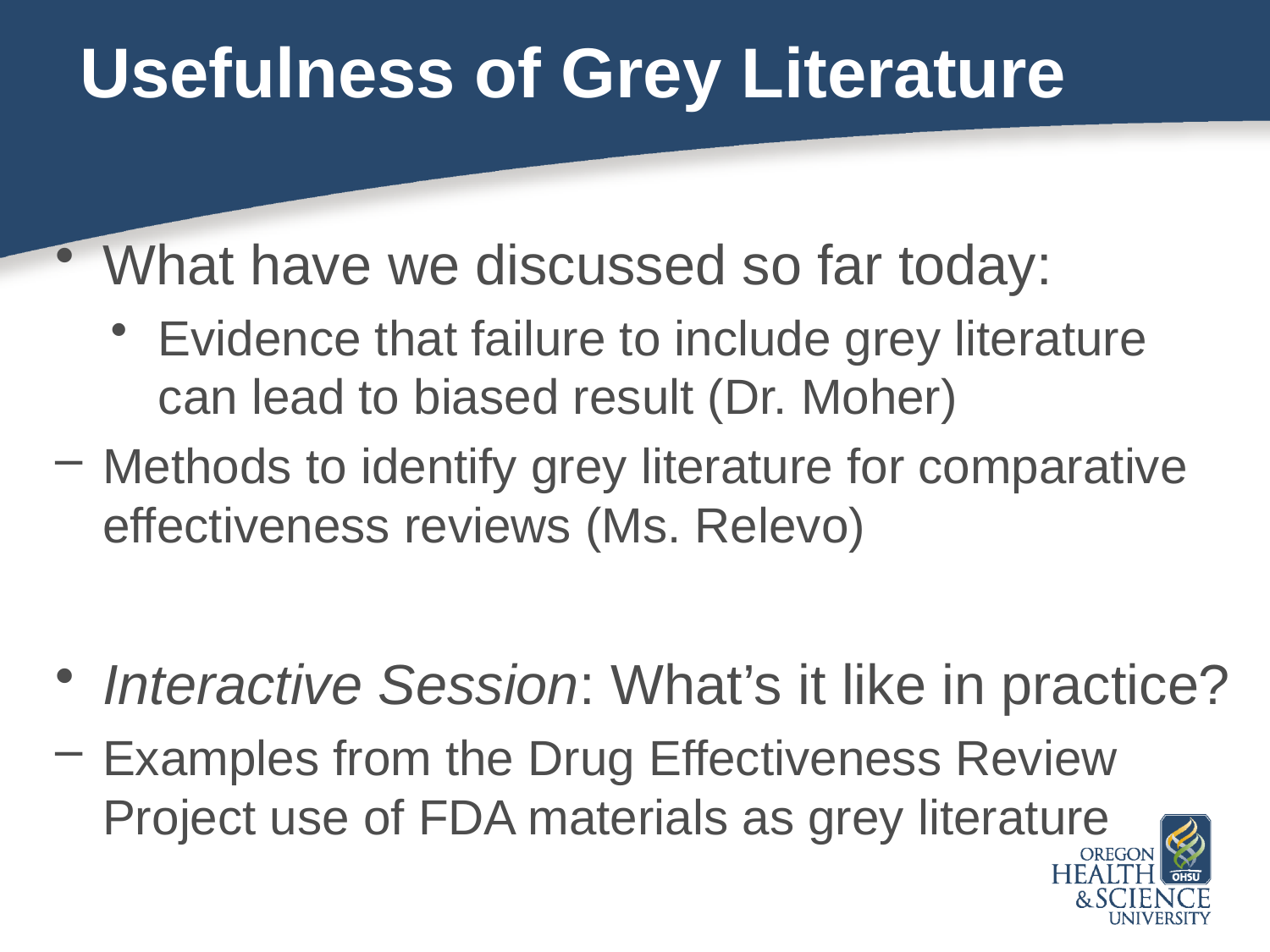

# Usefulness of Grey Literature
What have we discussed so far today:
Evidence that failure to include grey literature can lead to biased result (Dr. Moher)
Methods to identify grey literature for comparative effectiveness reviews (Ms. Relevo)

Interactive Session: What’s it like in practice?
Examples from the Drug Effectiveness Review Project use of FDA materials as grey literature